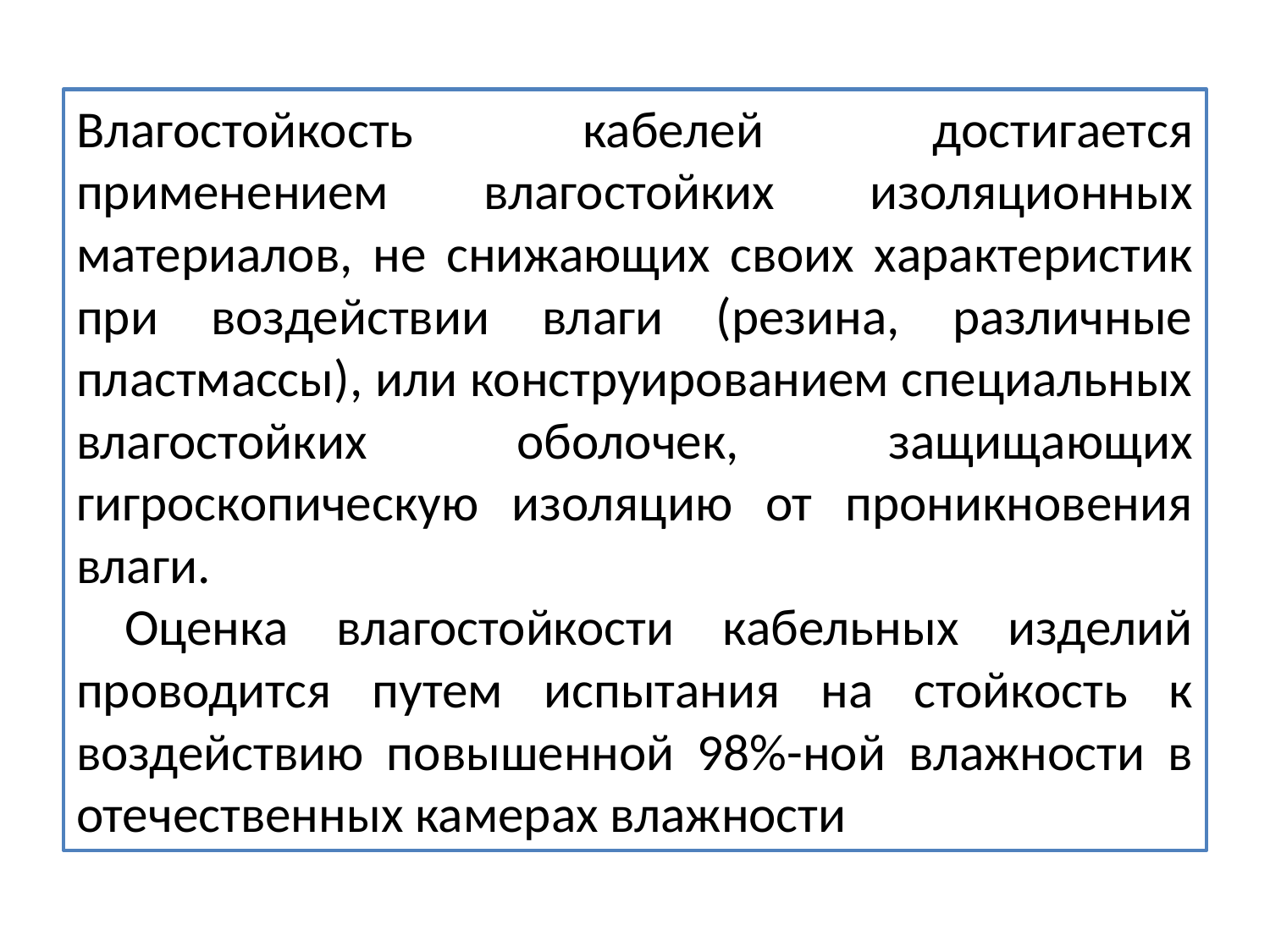

#
Влагостойкость кабелей достигается применением влагостойких изоляционных материалов, не снижающих своих характеристик при воздействии влаги (резина, различные пластмассы), или конструированием специальных влагостойких оболочек, защищающих гигроскопическую изоляцию от проникновения влаги.
 Оценка влагостойкости кабельных изделий проводится путем испытания на стойкость к воздействию повышенной 98%-ной влажности в отечественных камерах влажности